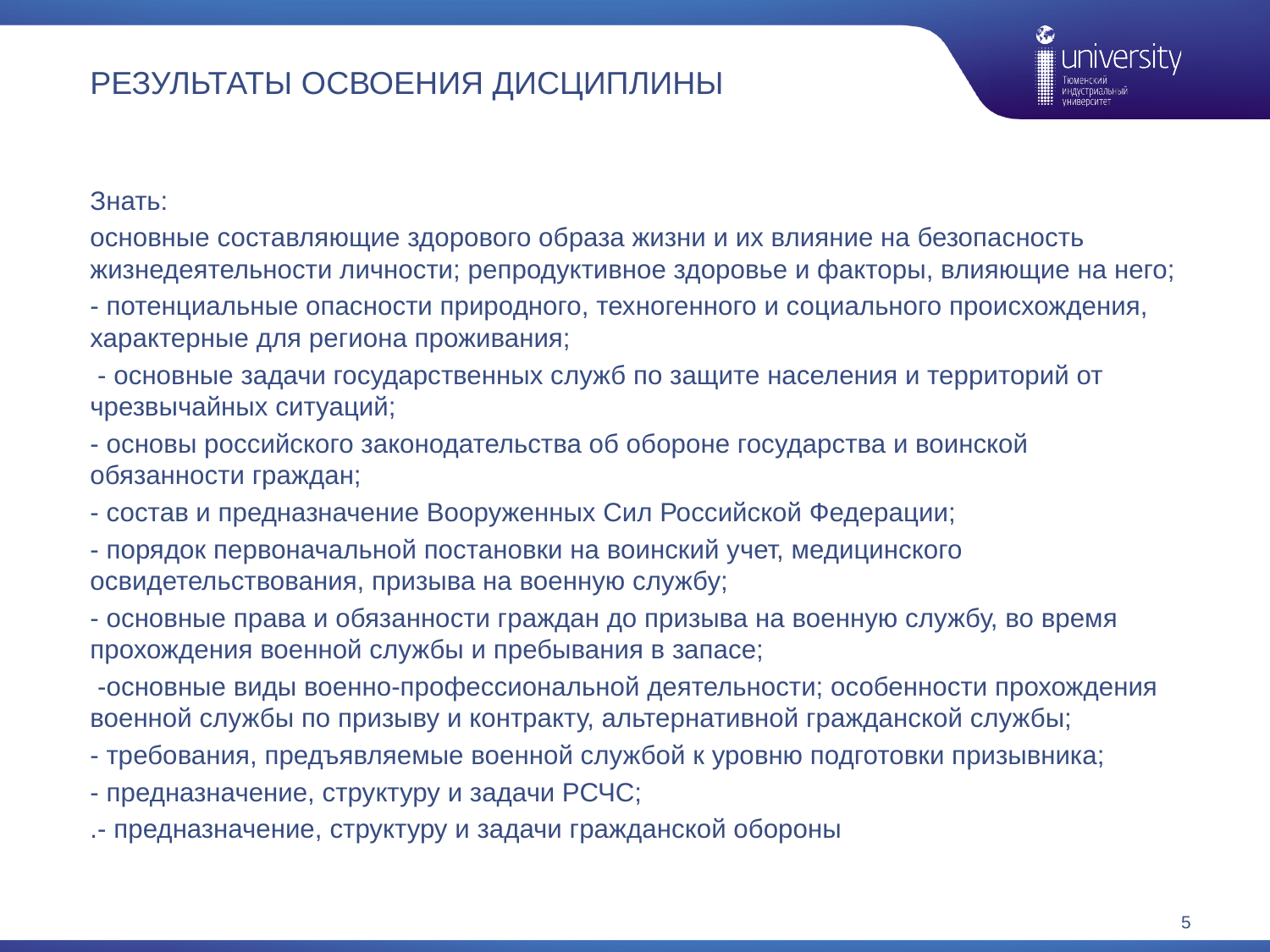

# Результаты освоения дисциплины
Знать:
основные составляющие здорового образа жизни и их влияние на безопасность жизнедеятельности личности; репродуктивное здоровье и факторы, влияющие на него;
- потенциальные опасности природного, техногенного и социального происхождения, характерные для региона проживания;
 - основные задачи государственных служб по защите населения и территорий от чрезвычайных ситуаций;
- основы российского законодательства об обороне государства и воинской обязанности граждан;
- состав и предназначение Вооруженных Сил Российской Федерации;
- порядок первоначальной постановки на воинский учет, медицинского освидетельствования, призыва на военную службу;
- основные права и обязанности граждан до призыва на военную службу, во время прохождения военной службы и пребывания в запасе;
 -основные виды военно-профессиональной деятельности; особенности прохождения военной службы по призыву и контракту, альтернативной гражданской службы;
- требования, предъявляемые военной службой к уровню подготовки призывника;
- предназначение, структуру и задачи РСЧС;
.- предназначение, структуру и задачи гражданской обороны

5